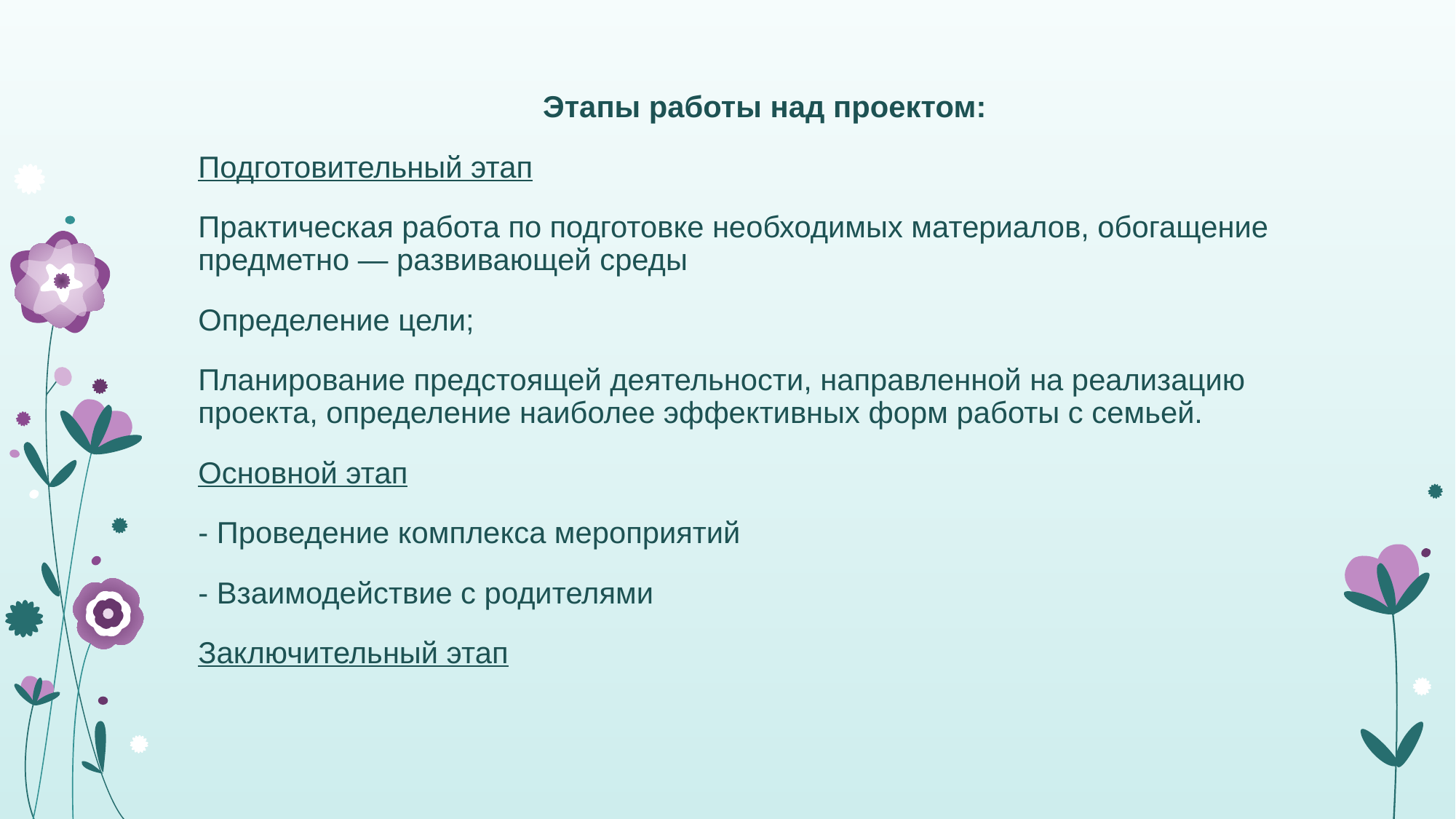

Этапы работы над проектом:
Подготовительный этап
Практическая работа по подготовке необходимых материалов, обогащение предметно — развивающей среды
Определение цели;
Планирование предстоящей деятельности, направленной на реализацию проекта, определение наиболее эффективных форм работы с семьей.
Основной этап
- Проведение комплекса мероприятий
- Взаимодействие с родителями
Заключительный этап